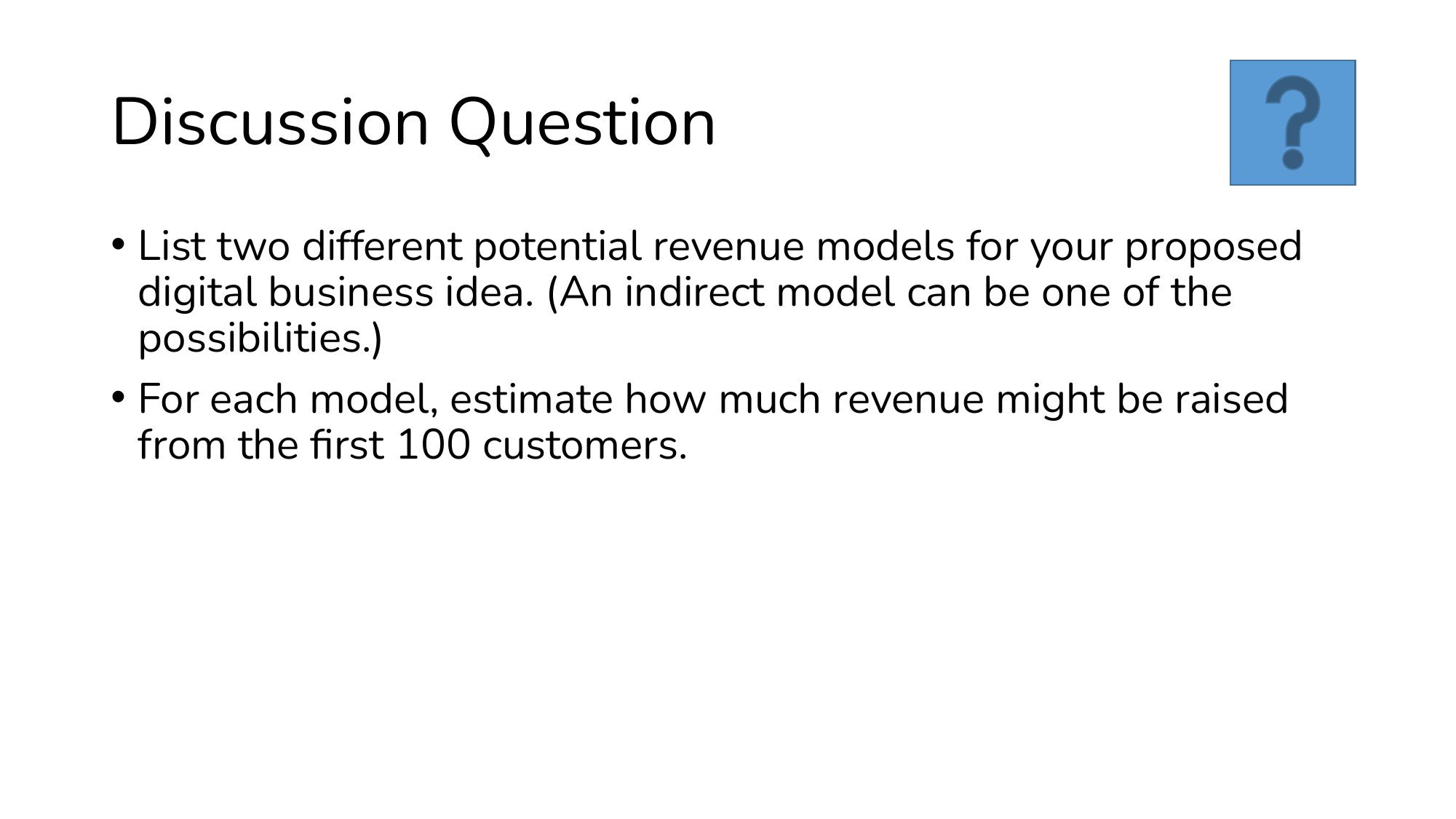

# Discussion Question

List two different potential revenue models for your proposed digital business idea. (An indirect model can be one of the possibilities.)
For each model, estimate how much revenue might be raised from the first 100 customers.